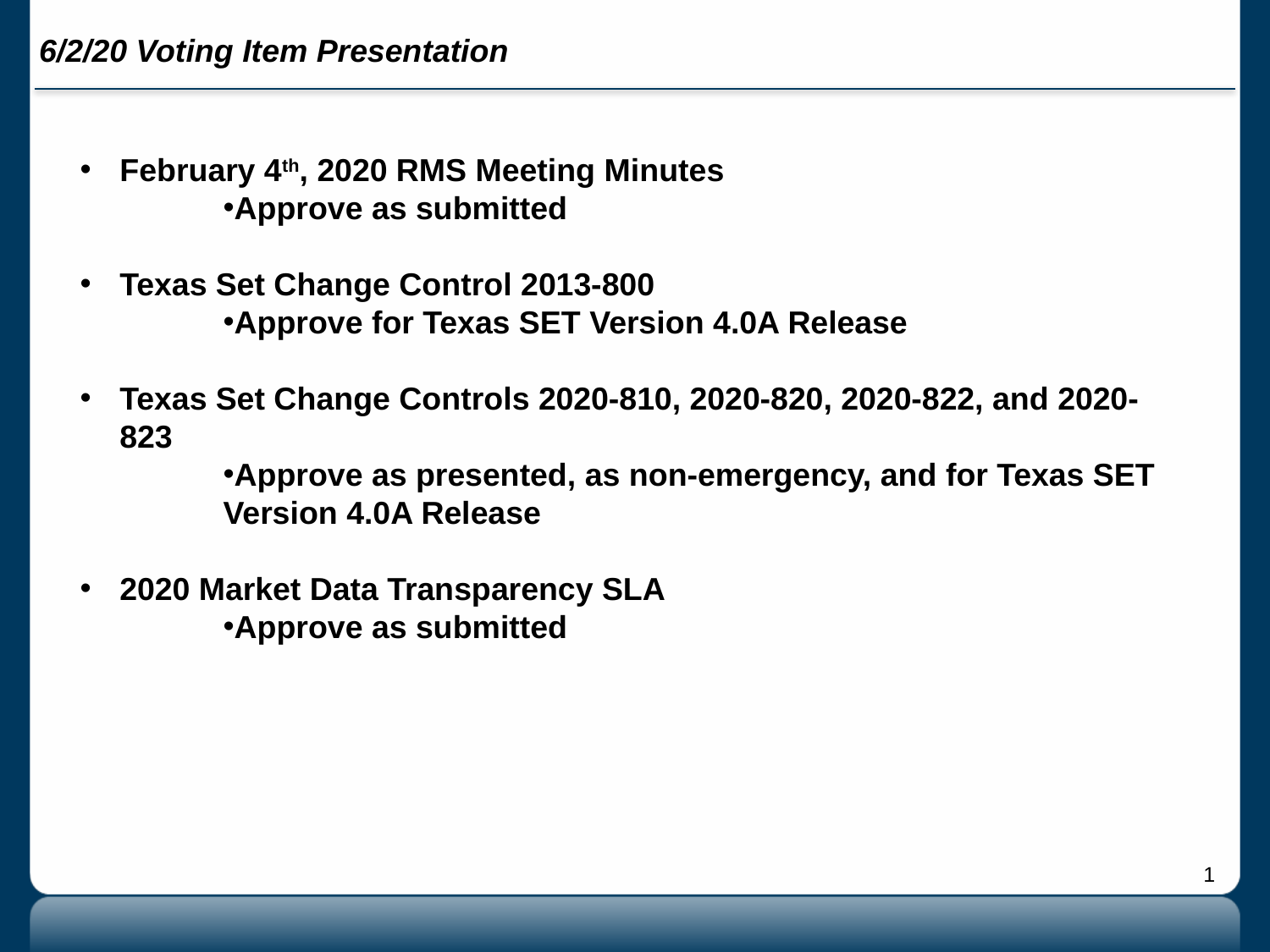

# 6/2/20 Voting Item Presentation
February 4th, 2020 RMS Meeting Minutes
Approve as submitted
Texas Set Change Control 2013-800
Approve for Texas SET Version 4.0A Release
Texas Set Change Controls 2020-810, 2020-820, 2020-822, and 2020-823
Approve as presented, as non-emergency, and for Texas SET Version 4.0A Release
2020 Market Data Transparency SLA
Approve as submitted